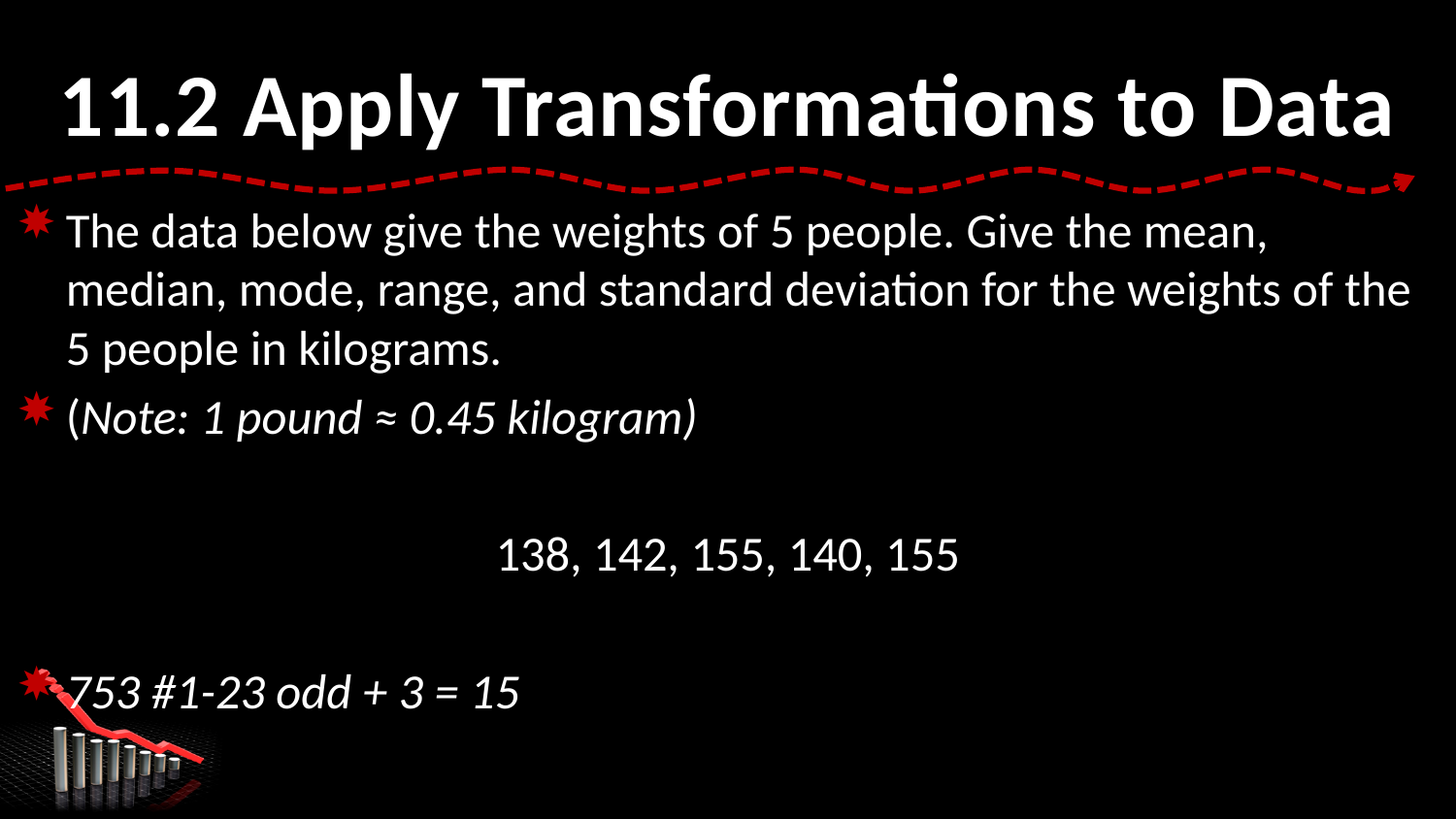

# 11.2 Apply Transformations to Data
The data below give the weights of 5 people. Give the mean, median, mode, range, and standard deviation for the weights of the 5 people in kilograms.
(Note: 1 pound ≈ 0.45 kilogram)

138, 142, 155, 140, 155

753 #1-23 odd + 3 = 15